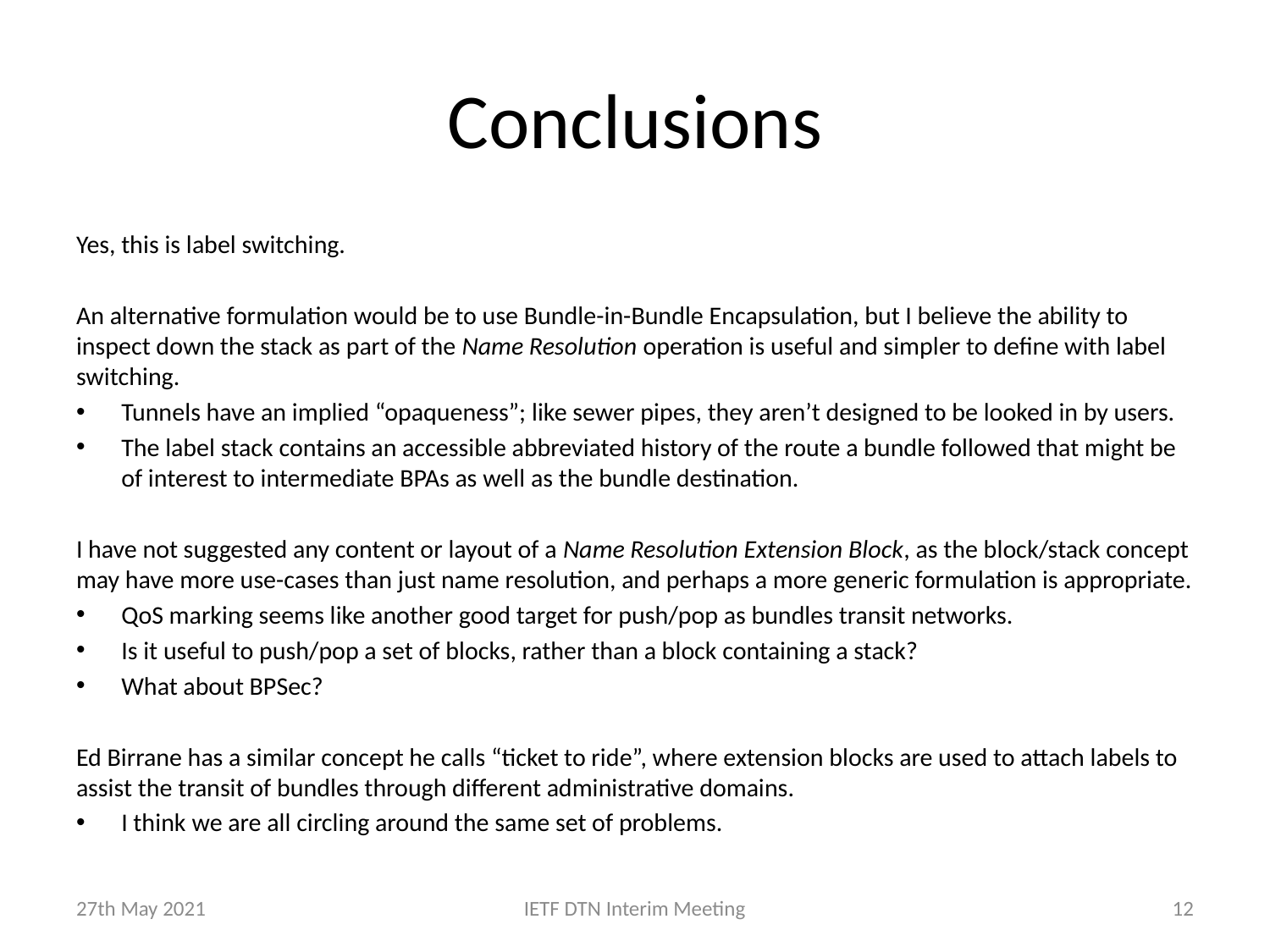

# Conclusions
Yes, this is label switching.

An alternative formulation would be to use Bundle-in-Bundle Encapsulation, but I believe the ability to inspect down the stack as part of the Name Resolution operation is useful and simpler to define with label switching.
Tunnels have an implied “opaqueness”; like sewer pipes, they aren’t designed to be looked in by users.
The label stack contains an accessible abbreviated history of the route a bundle followed that might be of interest to intermediate BPAs as well as the bundle destination.

I have not suggested any content or layout of a Name Resolution Extension Block, as the block/stack concept may have more use-cases than just name resolution, and perhaps a more generic formulation is appropriate.
QoS marking seems like another good target for push/pop as bundles transit networks.
Is it useful to push/pop a set of blocks, rather than a block containing a stack?
What about BPSec?

Ed Birrane has a similar concept he calls “ticket to ride”, where extension blocks are used to attach labels to assist the transit of bundles through different administrative domains.
I think we are all circling around the same set of problems.
27th May 2021
IETF DTN Interim Meeting
12